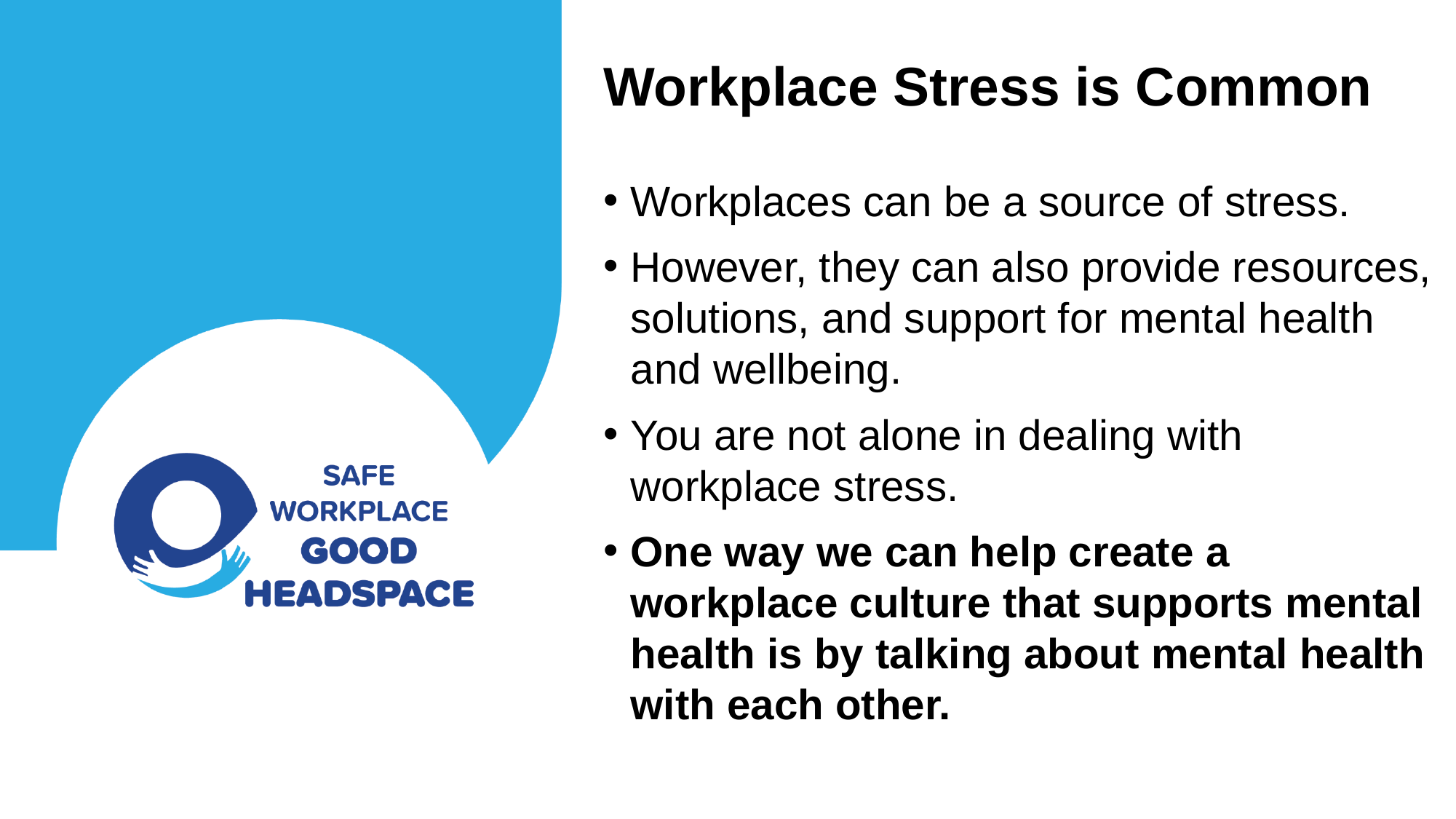

# Workplace Stress is Common
Workplaces can be a source of stress.
However, they can also provide resources, solutions, and support for mental health and wellbeing.
You are not alone in dealing with workplace stress.
One way we can help create a workplace culture that supports mental health is by talking about mental health with each other.